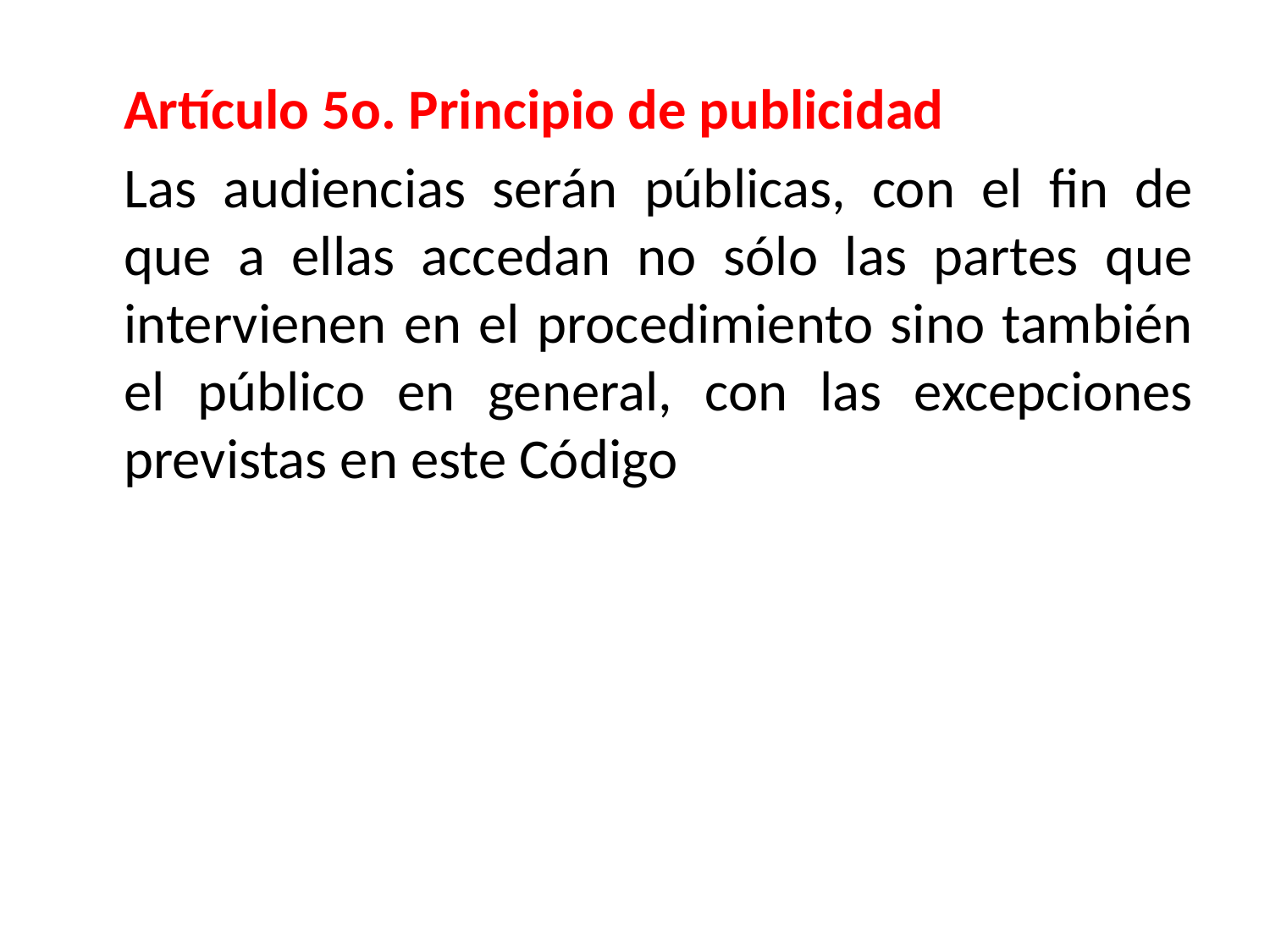

Artículo 5o. Principio de publicidad
	Las audiencias serán públicas, con el fin de que a ellas accedan no sólo las partes que intervienen en el procedimiento sino también el público en general, con las excepciones previstas en este Código